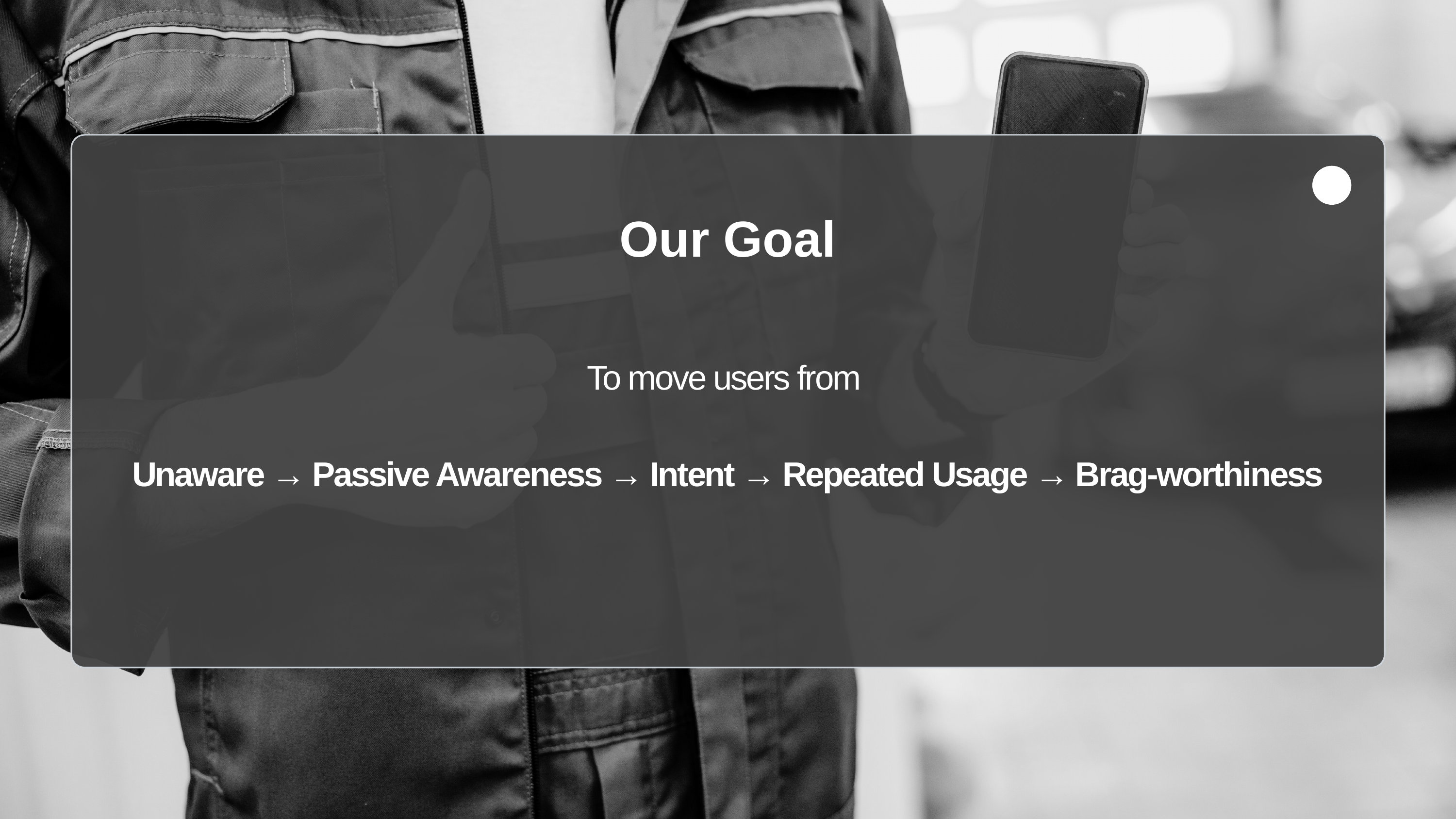

Our Goal

To move users from

Unaware → Passive Awareness → Intent → Repeated Usage → Brag-worthiness